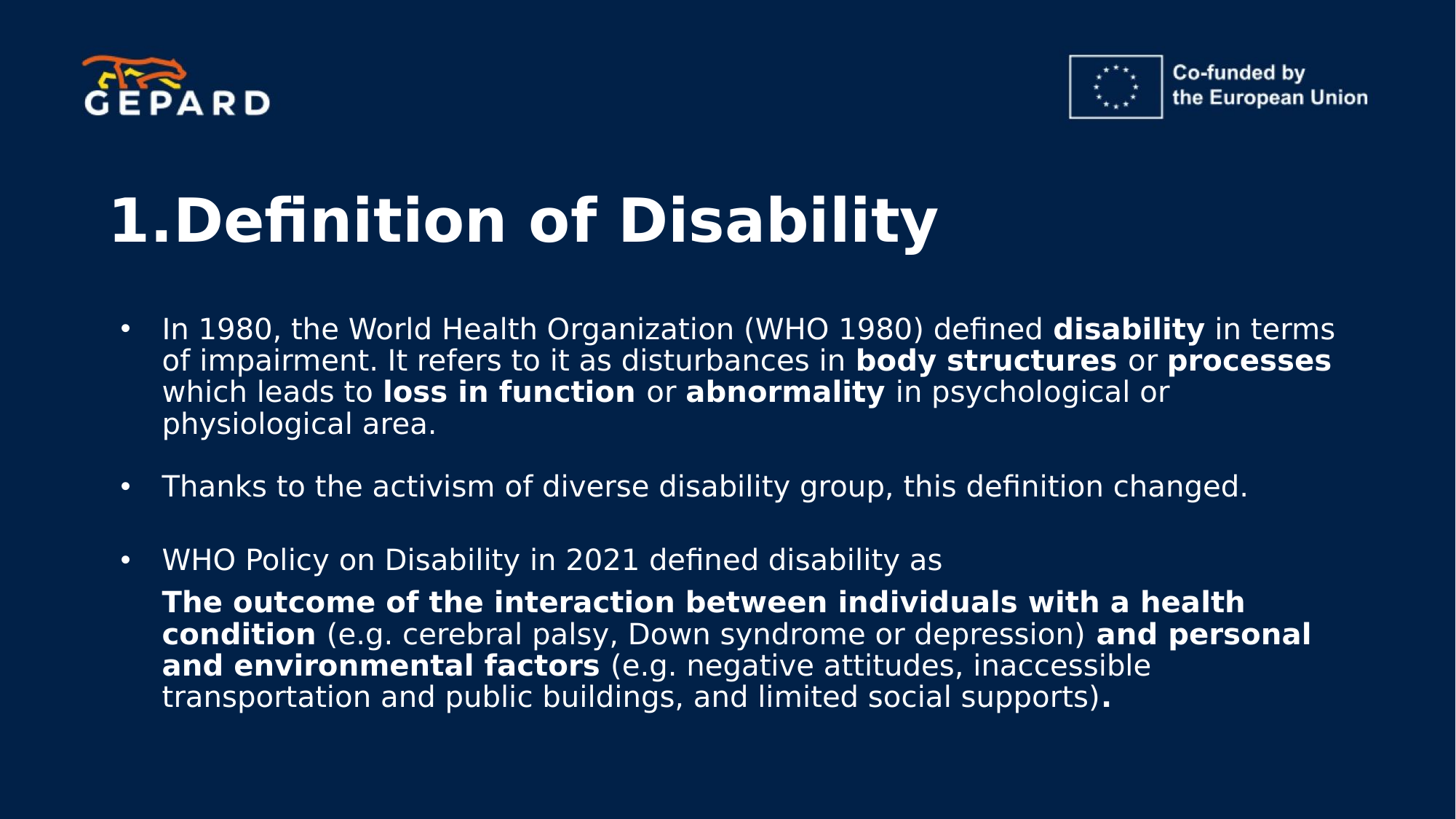

# Definition of Disability
In 1980, the World Health Organization (WHO 1980) defined disability in terms of impairment. It refers to it as disturbances in body structures or processes which leads to loss in function or abnormality in psychological or physiological area.

Thanks to the activism of diverse disability group, this definition changed.

WHO Policy on Disability in 2021 defined disability as
The outcome of the interaction between individuals with a health condition (e.g. cerebral palsy, Down syndrome or depression) and personal and environmental factors (e.g. negative attitudes, inaccessible transportation and public buildings, and limited social supports).